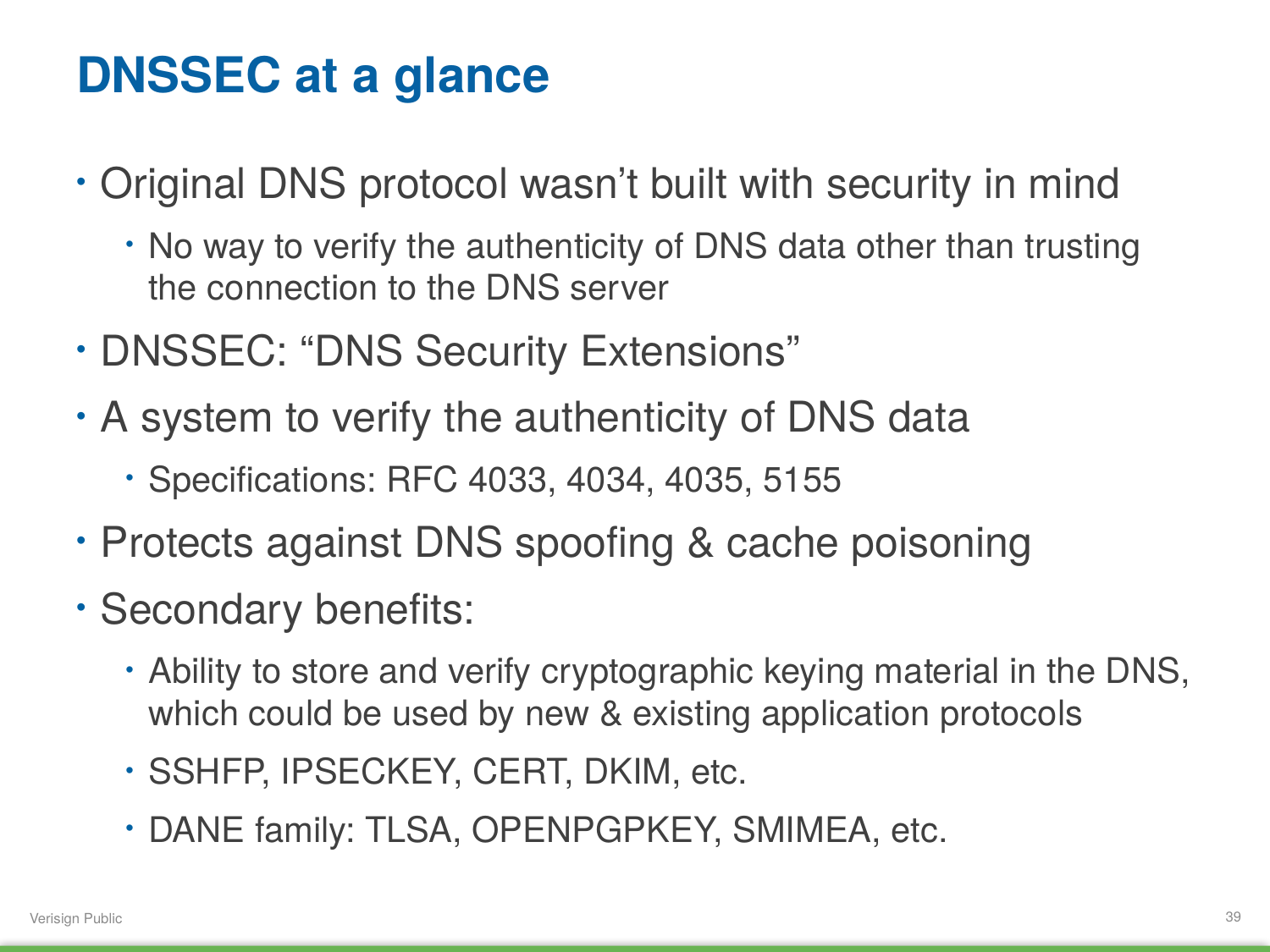

# DNSSEC at a glance
Original DNS protocol wasn’t built with security in mind
No way to verify the authenticity of DNS data other than trusting the connection to the DNS server
DNSSEC: “DNS Security Extensions”
A system to verify the authenticity of DNS data
Specifications: RFC 4033, 4034, 4035, 5155
Protects against DNS spoofing & cache poisoning
Secondary benefits:
Ability to store and verify cryptographic keying material in the DNS, which could be used by new & existing application protocols
SSHFP, IPSECKEY, CERT, DKIM, etc.
DANE family: TLSA, OPENPGPKEY, SMIMEA, etc.
39